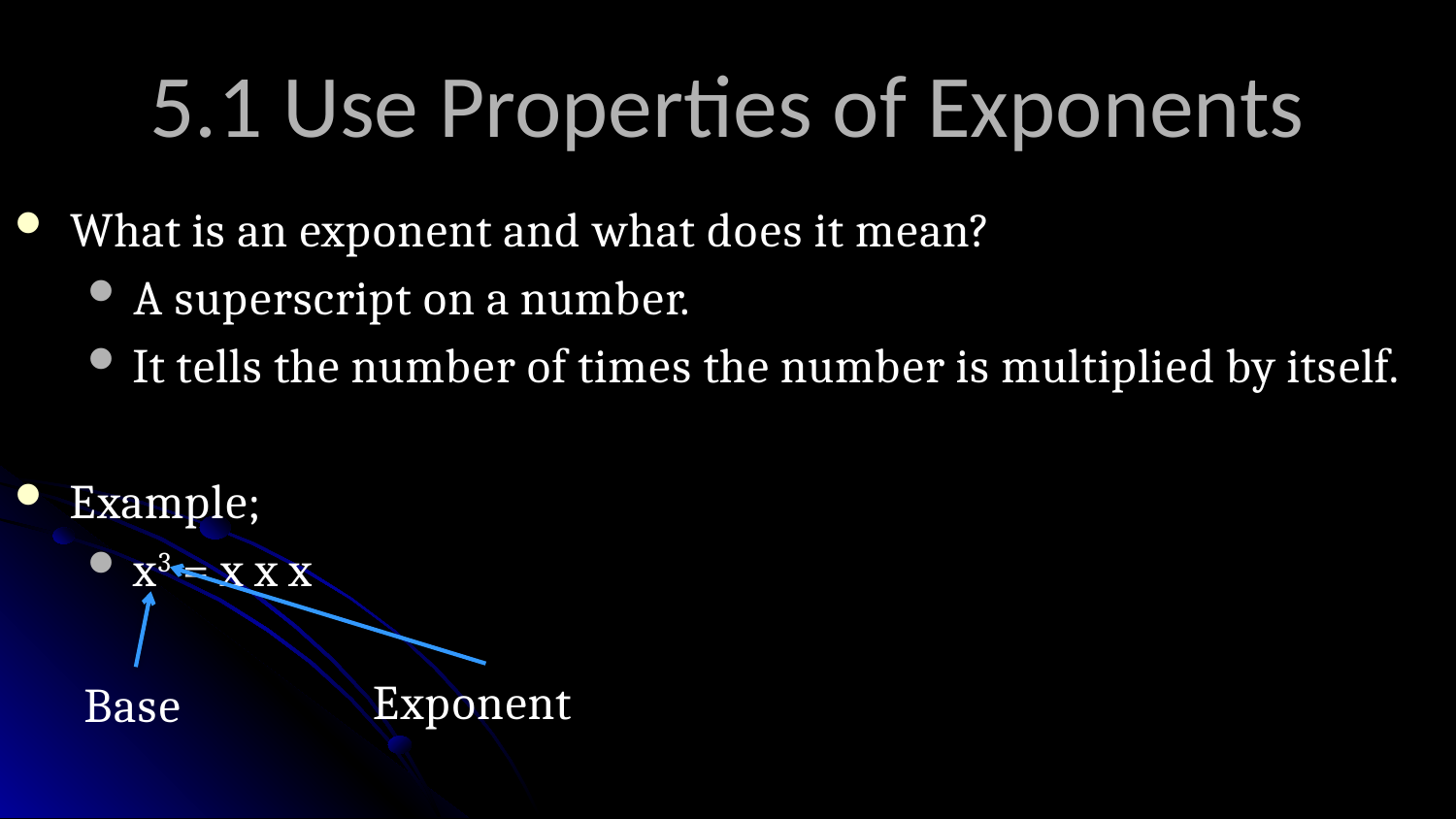

# 5.1 Use Properties of Exponents
What is an exponent and what does it mean?
A superscript on a number.
It tells the number of times the number is multiplied by itself.

Example;
x3 = x x x
Exponent
Base